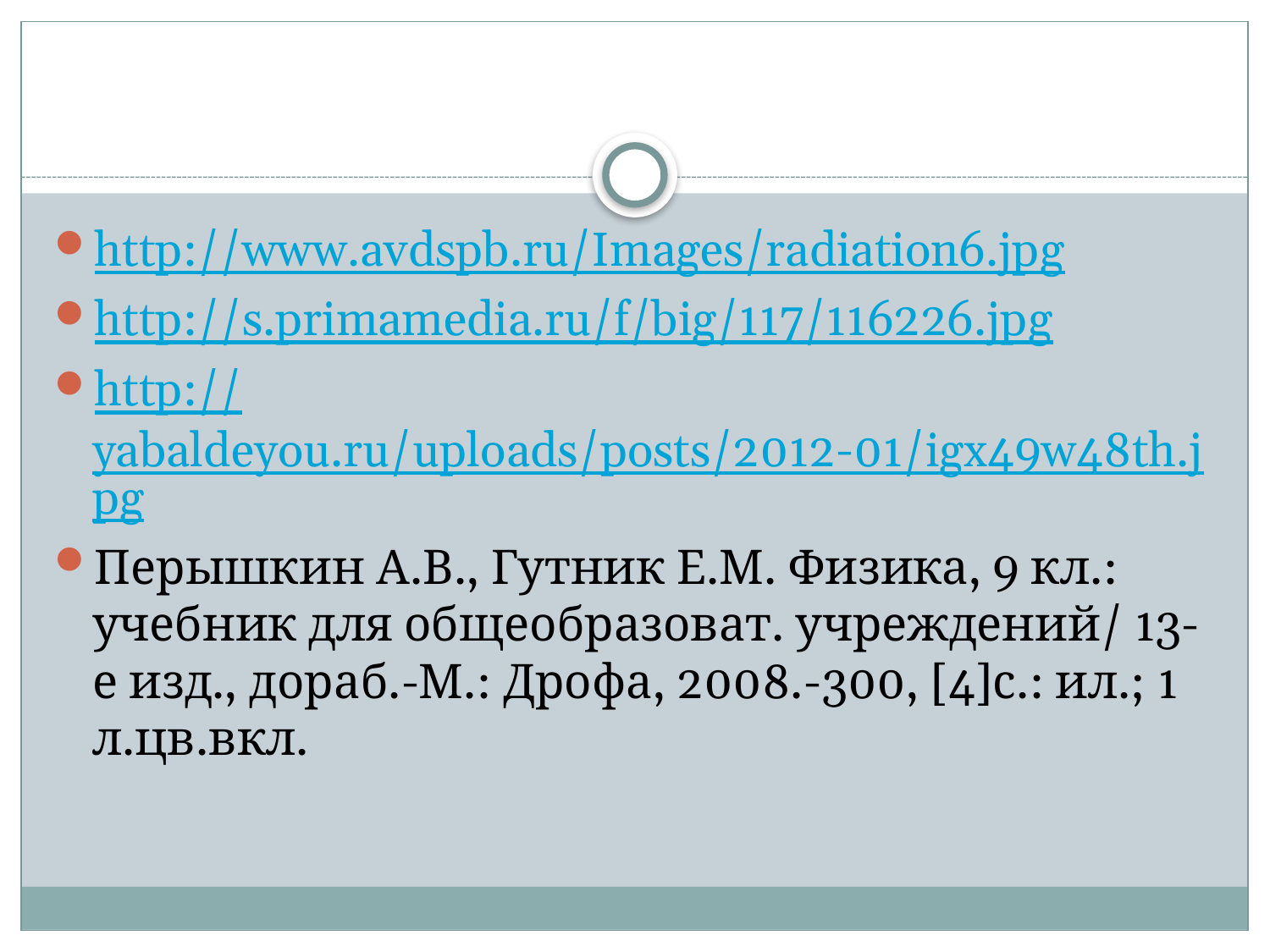

http://www.avdspb.ru/Images/radiation6.jpg
http://s.primamedia.ru/f/big/117/116226.jpg
http://yabaldeyou.ru/uploads/posts/2012-01/igx49w48th.jpg
Перышкин А.В., Гутник Е.М. Физика, 9 кл.: учебник для общеобразоват. учреждений/ 13-е изд., дораб.-М.: Дрофа, 2008.-300, [4]с.: ил.; 1 л.цв.вкл.